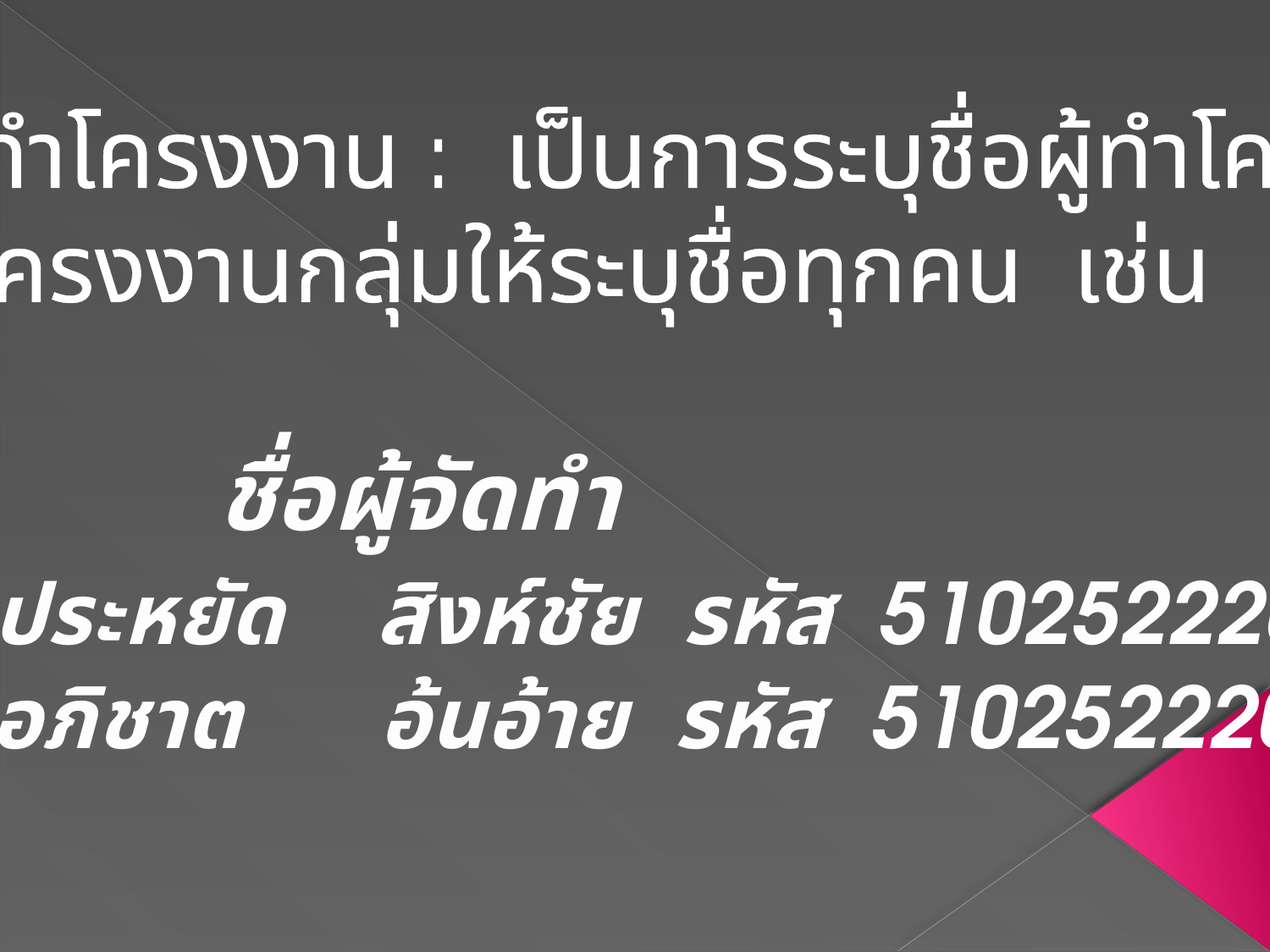

2.ชื่อผู้ทำโครงงาน :  เป็นการระบุชื่อผู้ทำโครงงาน
ถ้าเป็นโครงงานกลุ่มให้ระบุชื่อทุกคน  เช่น

                    ชื่อผู้จัดทำ
  1.นายประหยัด    สิงห์ชัย  รหัส  5102522200101
  2.นายอภิชาต      อ้นอ้าย  รหัส  5102522200228